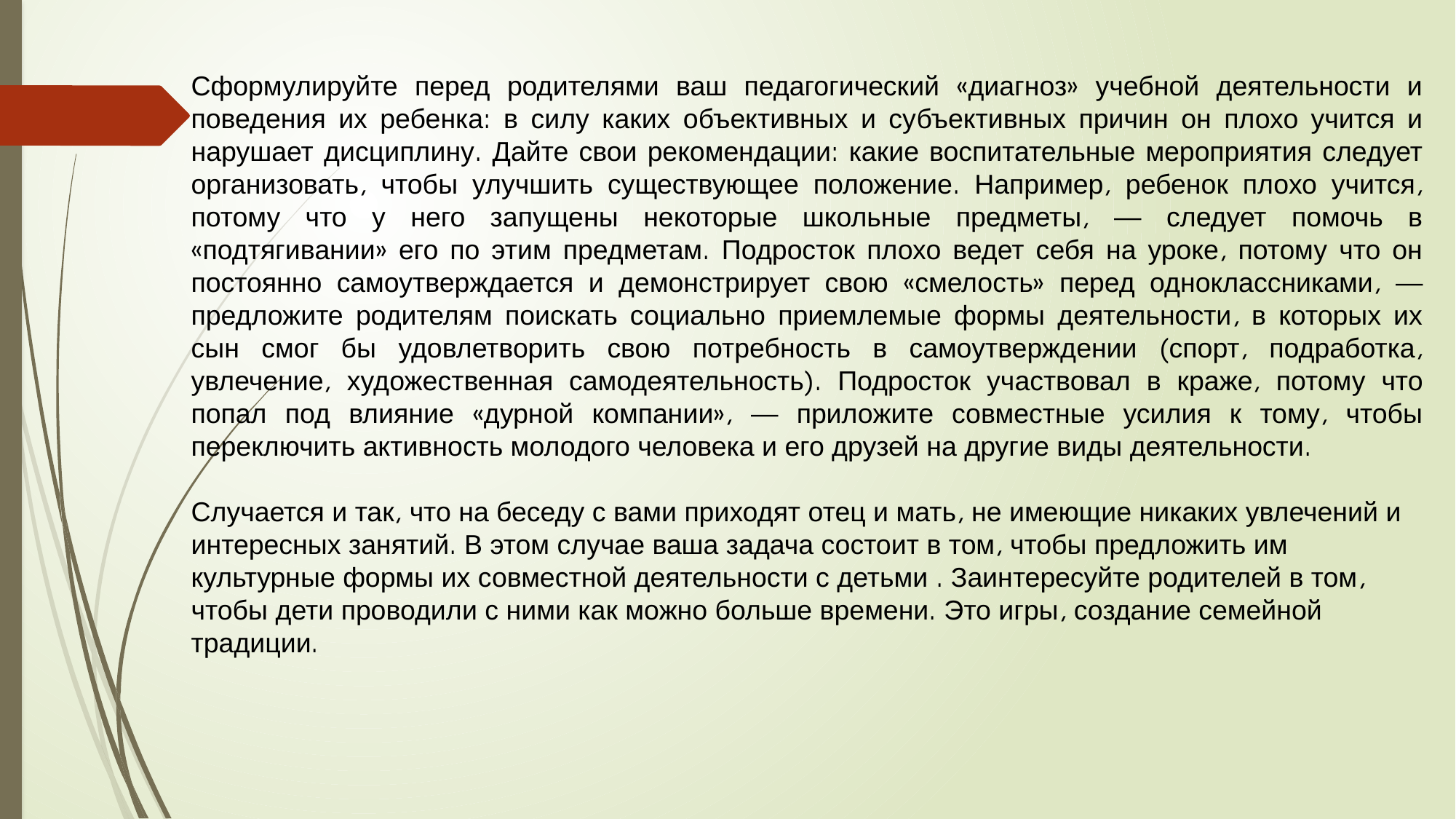

Сформулируйте перед родителями ваш педагогический «диагноз» учебной деятельности и поведения их ребенка: в силу каких объективных и субъективных причин он плохо учится и нарушает дисциплину. Дайте свои рекомендации: какие воспитательные мероприятия следует организовать, чтобы улучшить существующее положение. Например, ребенок плохо учится, потому что у него запущены некоторые школьные предметы, — следует помочь в «подтягивании» его по этим предметам. Подросток плохо ведет себя на уроке, потому что он постоянно самоутверждается и демонстрирует свою «смелость» перед одноклассниками, — предложите родителям поискать социально приемлемые формы деятельности, в которых их сын смог бы удовлетворить свою потребность в самоутверждении (спорт, подработка, увлечение, художественная самодеятельность). Подросток участвовал в краже, потому что попал под влияние «дурной компании», — приложите совместные усилия к тому, чтобы переключить активность молодого человека и его друзей на другие виды деятельности.

Случается и так, что на беседу с вами приходят отец и мать, не имеющие никаких увлечений и интересных занятий. В этом случае ваша задача состоит в том, чтобы предложить им культурные формы их совместной деятельности с детьми . Заинтересуйте родителей в том, чтобы дети проводили с ними как можно больше времени. Это игры, создание семейной традиции.